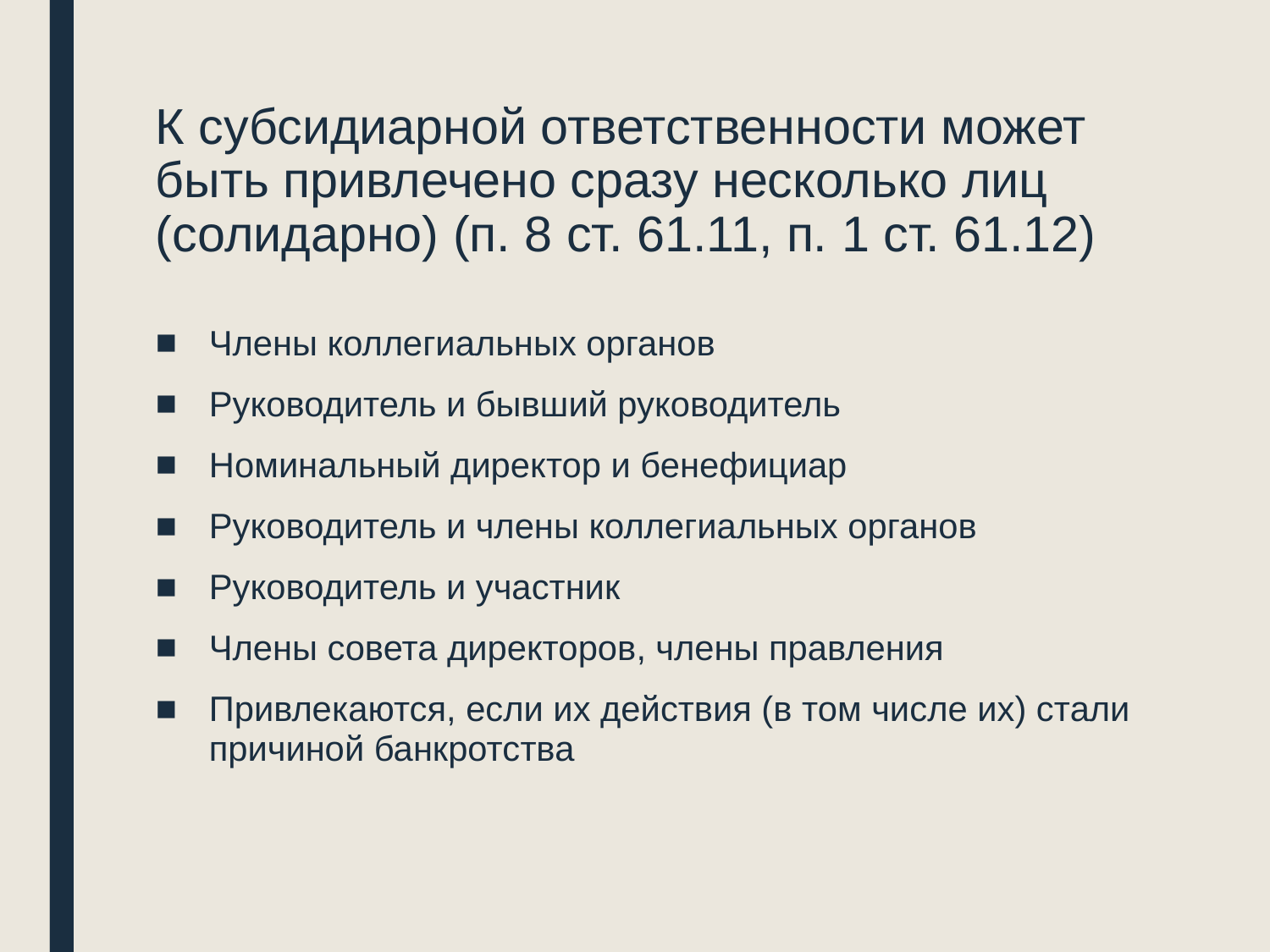

# К субсидиарной ответственности может быть привлечено сразу несколько лиц (солидарно) (п. 8 ст. 61.11, п. 1 ст. 61.12)
Члены коллегиальных органов
Руководитель и бывший руководитель
Номинальный директор и бенефициар
Руководитель и члены коллегиальных органов
Руководитель и участник
Члены совета директоров, члены правления
Привлекаются, если их действия (в том числе их) стали причиной банкротства